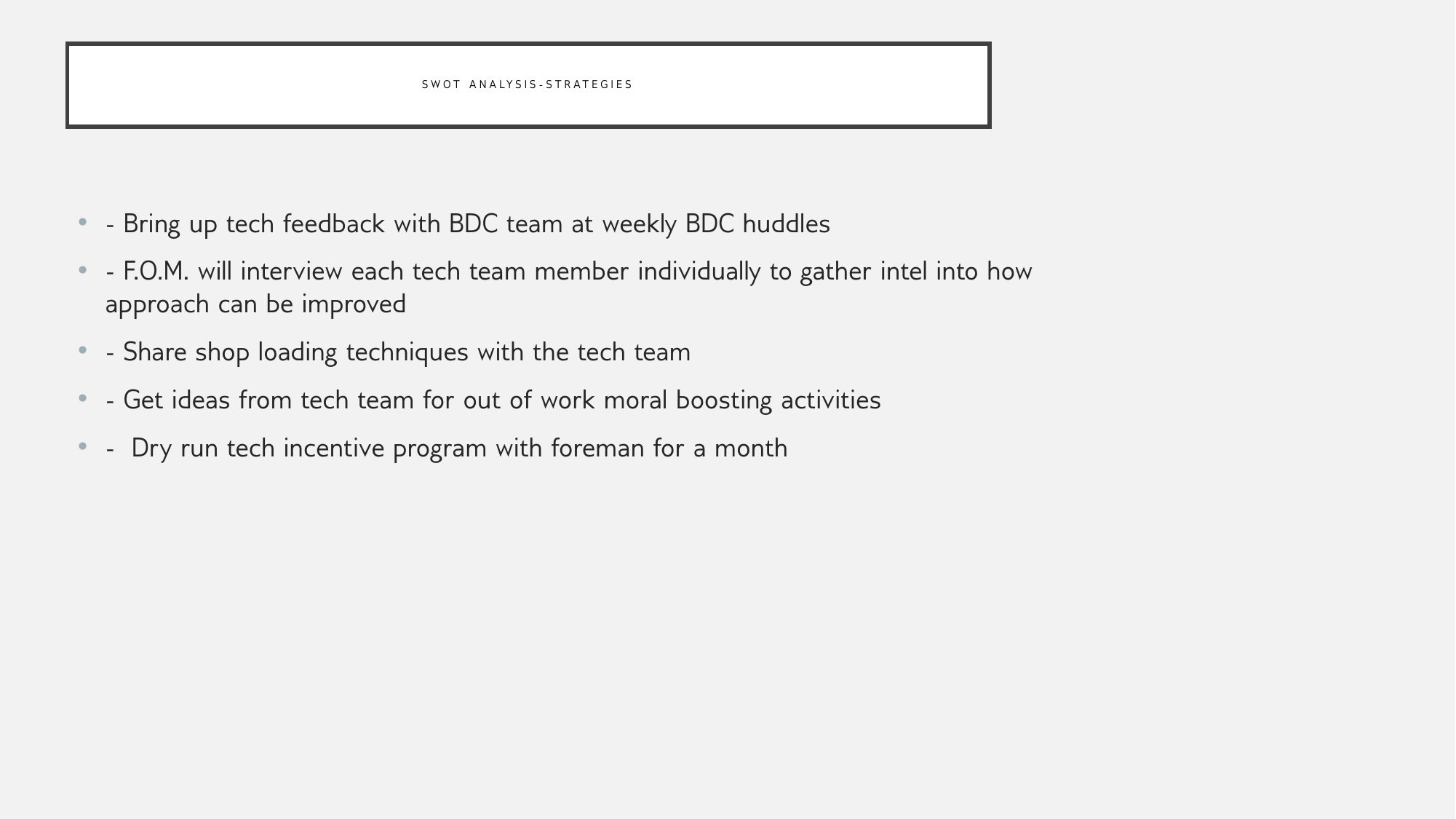

# SWOT Analysis-Strategies

- Bring up tech feedback with BDC team at weekly BDC huddles
- F.O.M. will interview each tech team member individually to gather intel into how approach can be improved
- Share shop loading techniques with the tech team
- Get ideas from tech team for out of work moral boosting activities
-  Dry run tech incentive program with foreman for a month